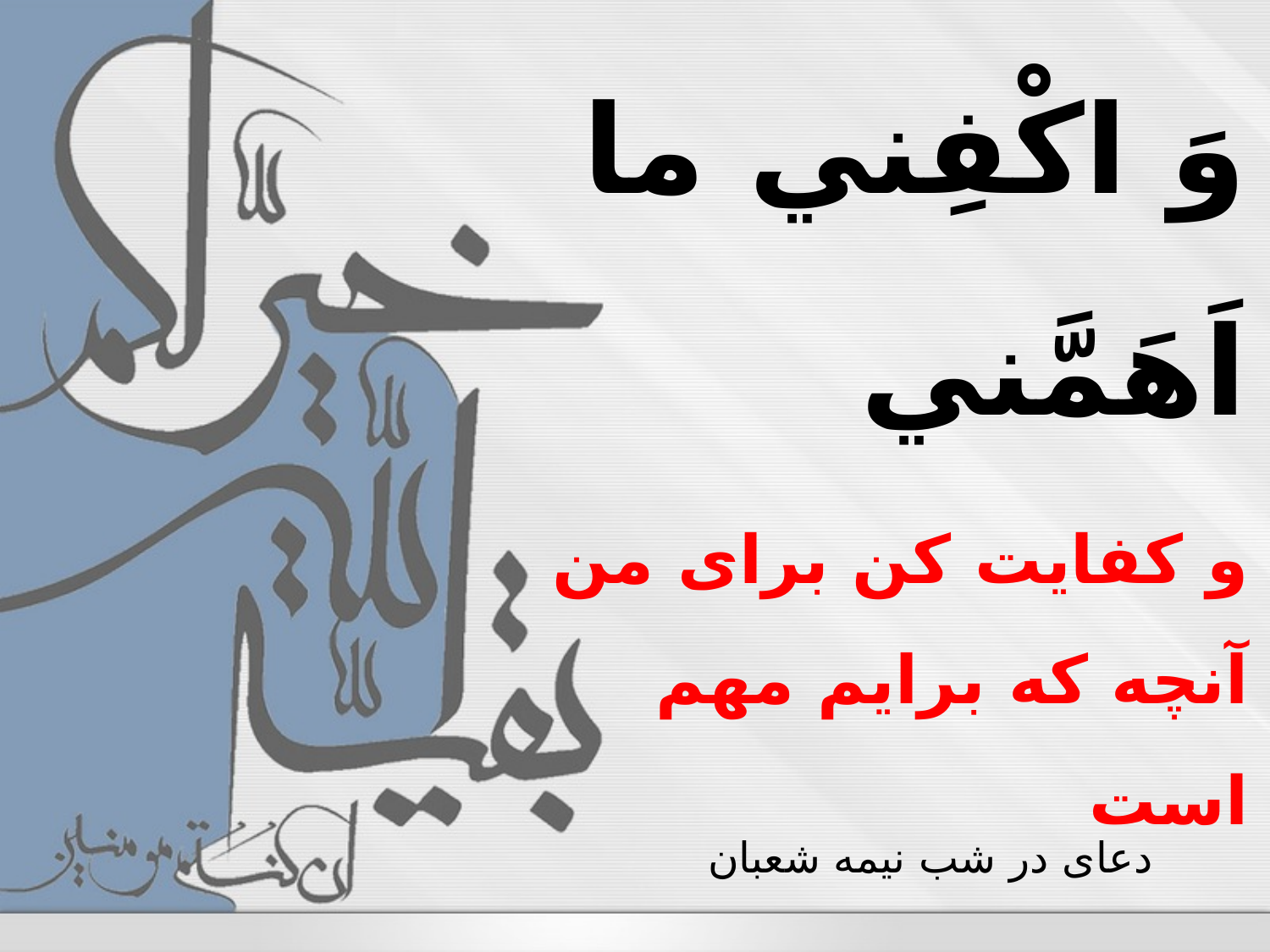

وَ اکْفِني ما اَهَمَّني
و کفایت کن برای من آنچه که برایم مهم است